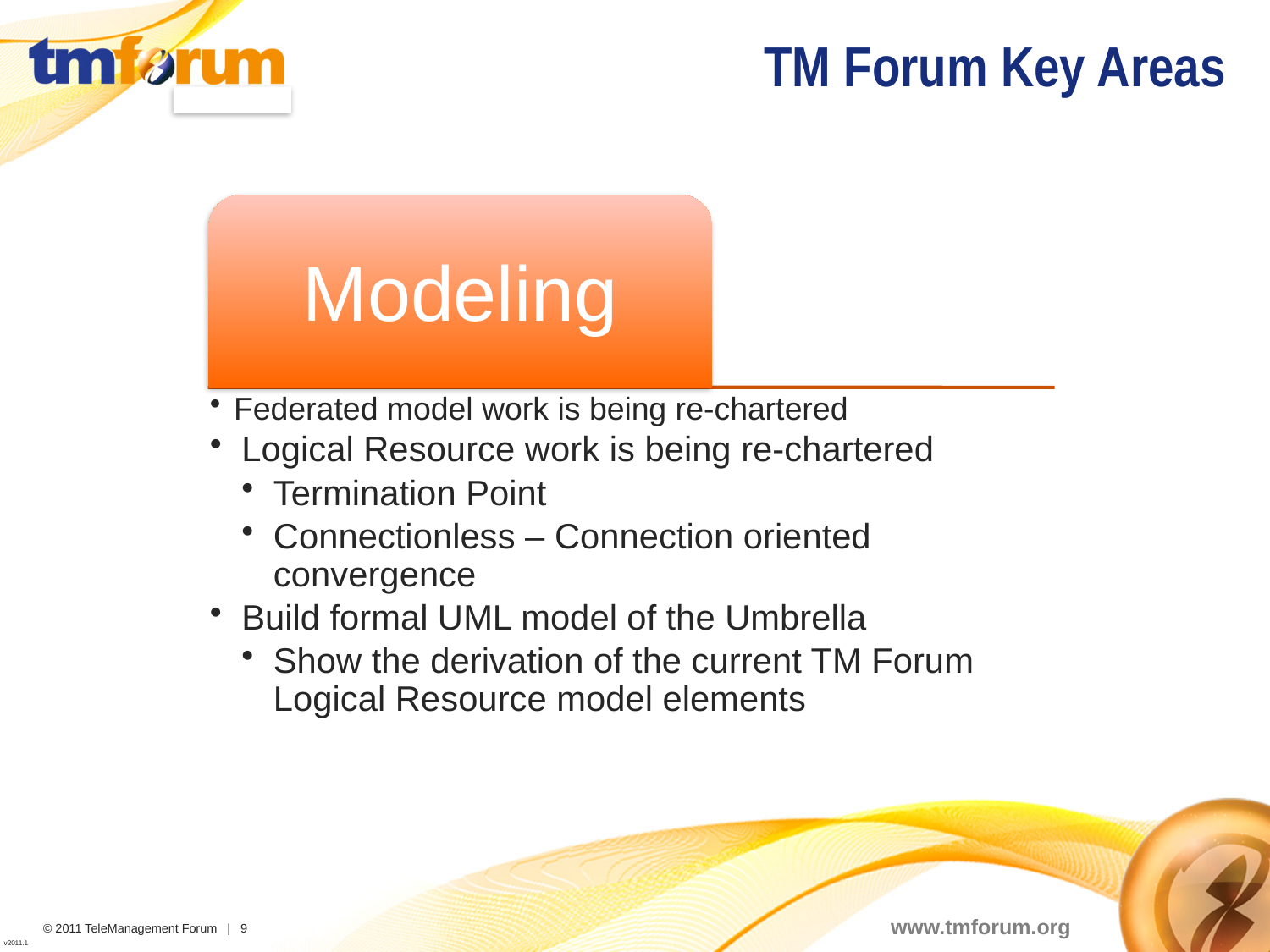

# TM Forum Key Areas

Modeling
Federated model work is being re-chartered
Logical Resource work is being re-chartered
Termination Point
Connectionless – Connection oriented convergence
Build formal UML model of the Umbrella
Show the derivation of the current TM Forum Logical Resource model elements